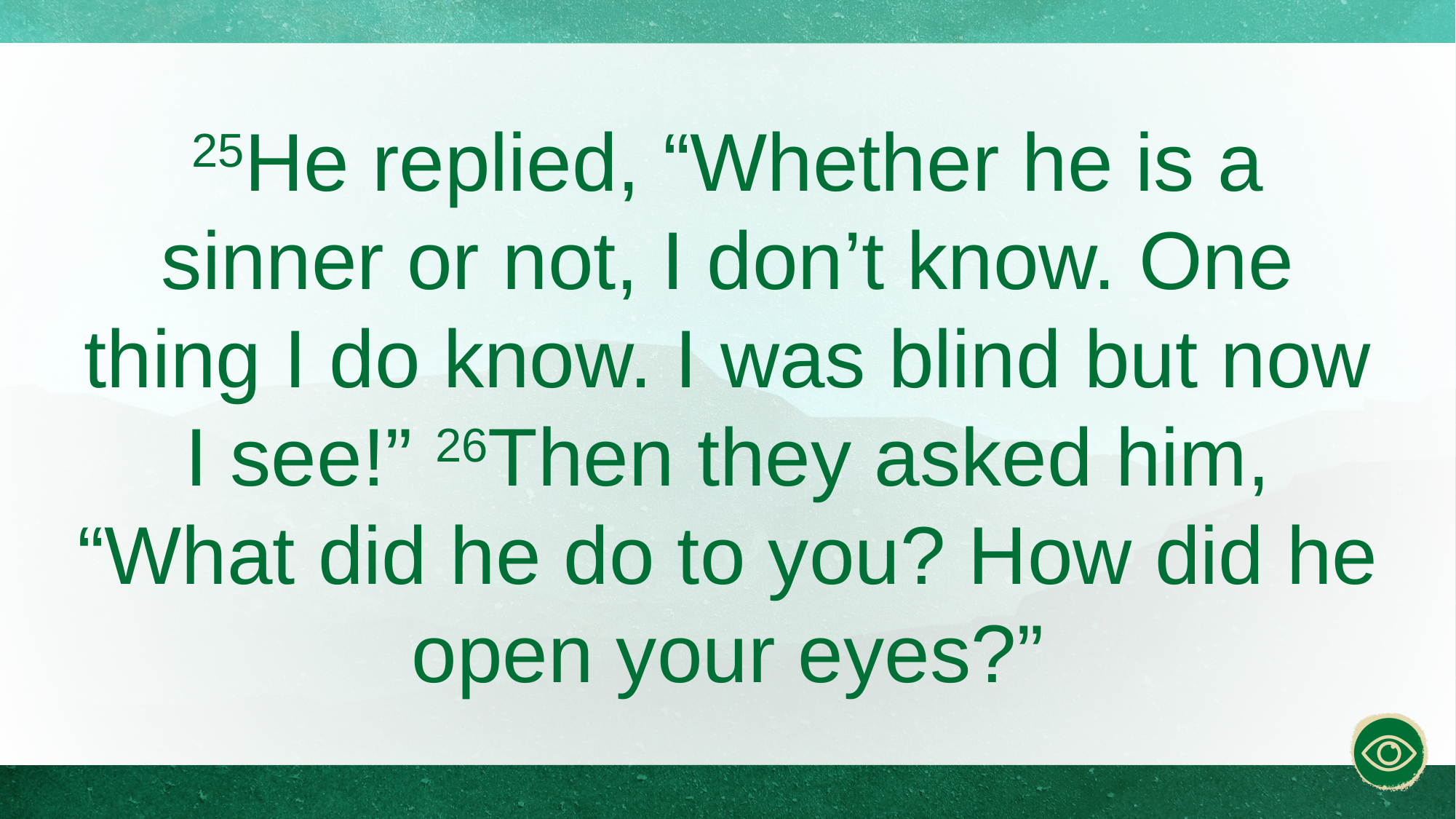

25He replied, “Whether he is a sinner or not, I don’t know. One thing I do know. I was blind but now I see!” 26Then they asked him, “What did he do to you? How did he open your eyes?”